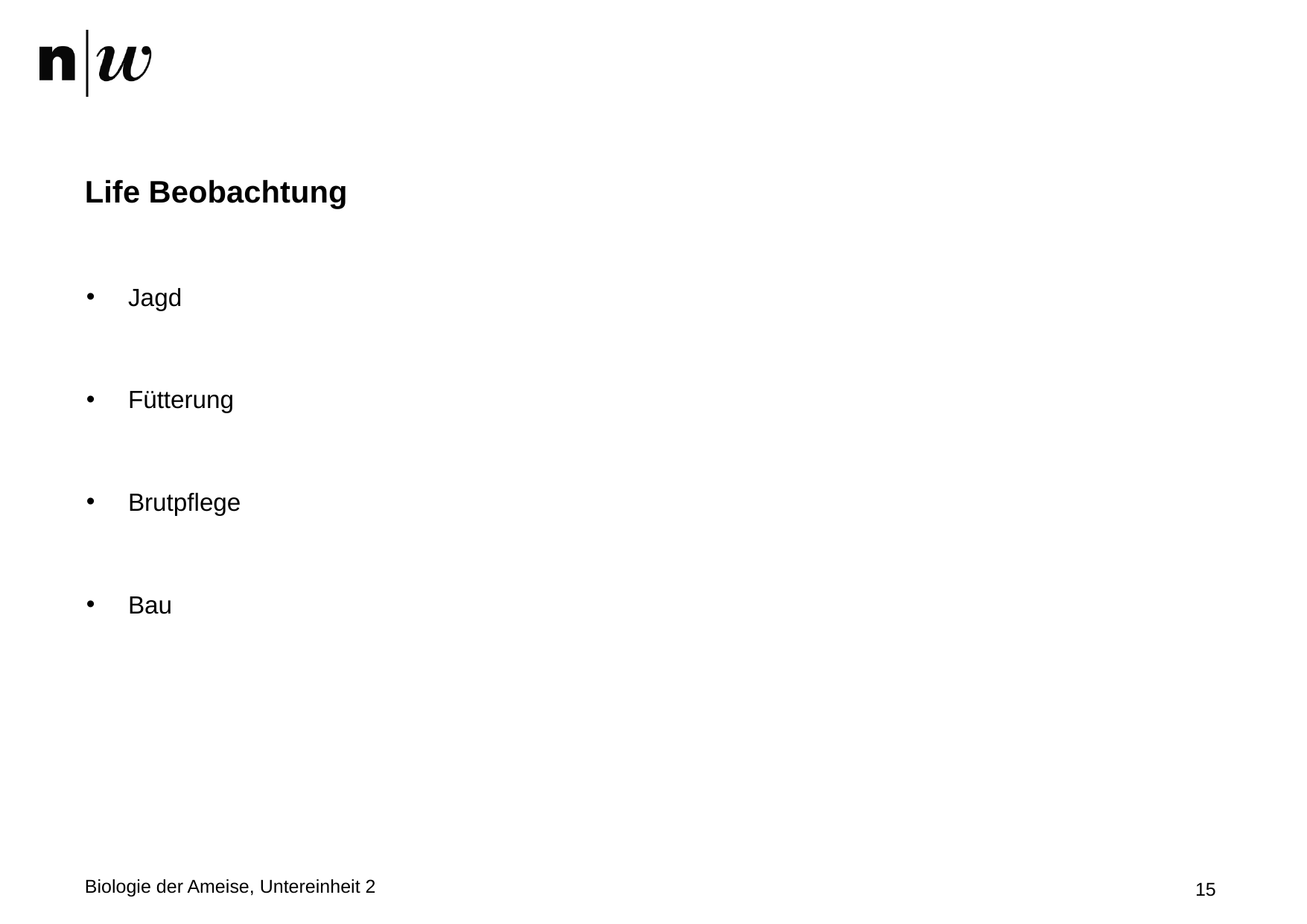

# Life Beobachtung
Jagd

Fütterung

Brutpflege

Bau

Biologie der Ameise, Untereinheit 2
15